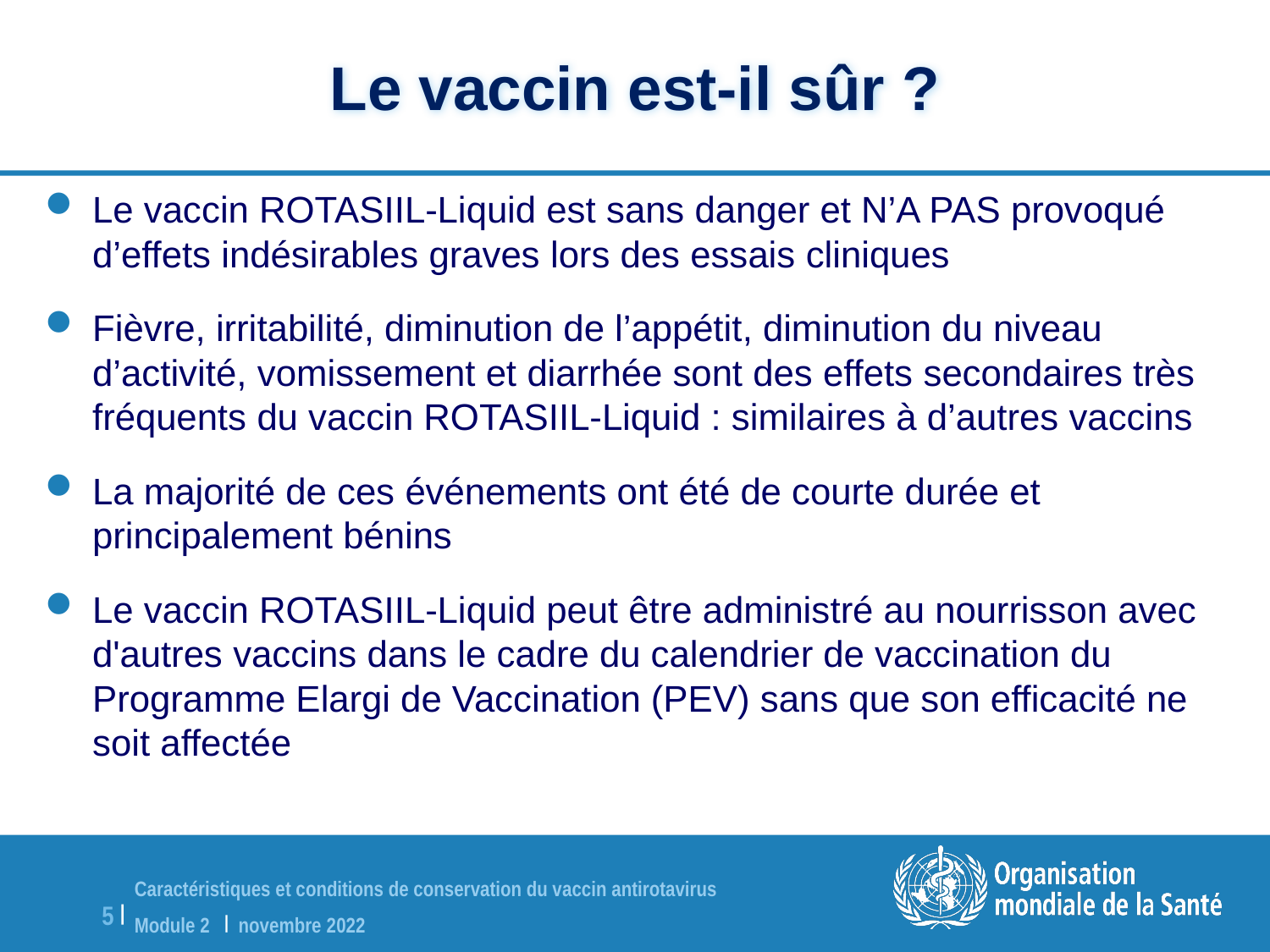

Le vaccin est-il sûr ?
Le vaccin ROTASIIL-Liquid est sans danger et N’A PAS provoqué d’effets indésirables graves lors des essais cliniques
Fièvre, irritabilité, diminution de l’appétit, diminution du niveau d’activité, vomissement et diarrhée sont des effets secondaires très fréquents du vaccin ROTASIIL-Liquid : similaires à d’autres vaccins
La majorité de ces événements ont été de courte durée et principalement bénins
Le vaccin ROTASIIL-Liquid peut être administré au nourrisson avec d'autres vaccins dans le cadre du calendrier de vaccination du Programme Elargi de Vaccination (PEV) sans que son efficacité ne soit affectée